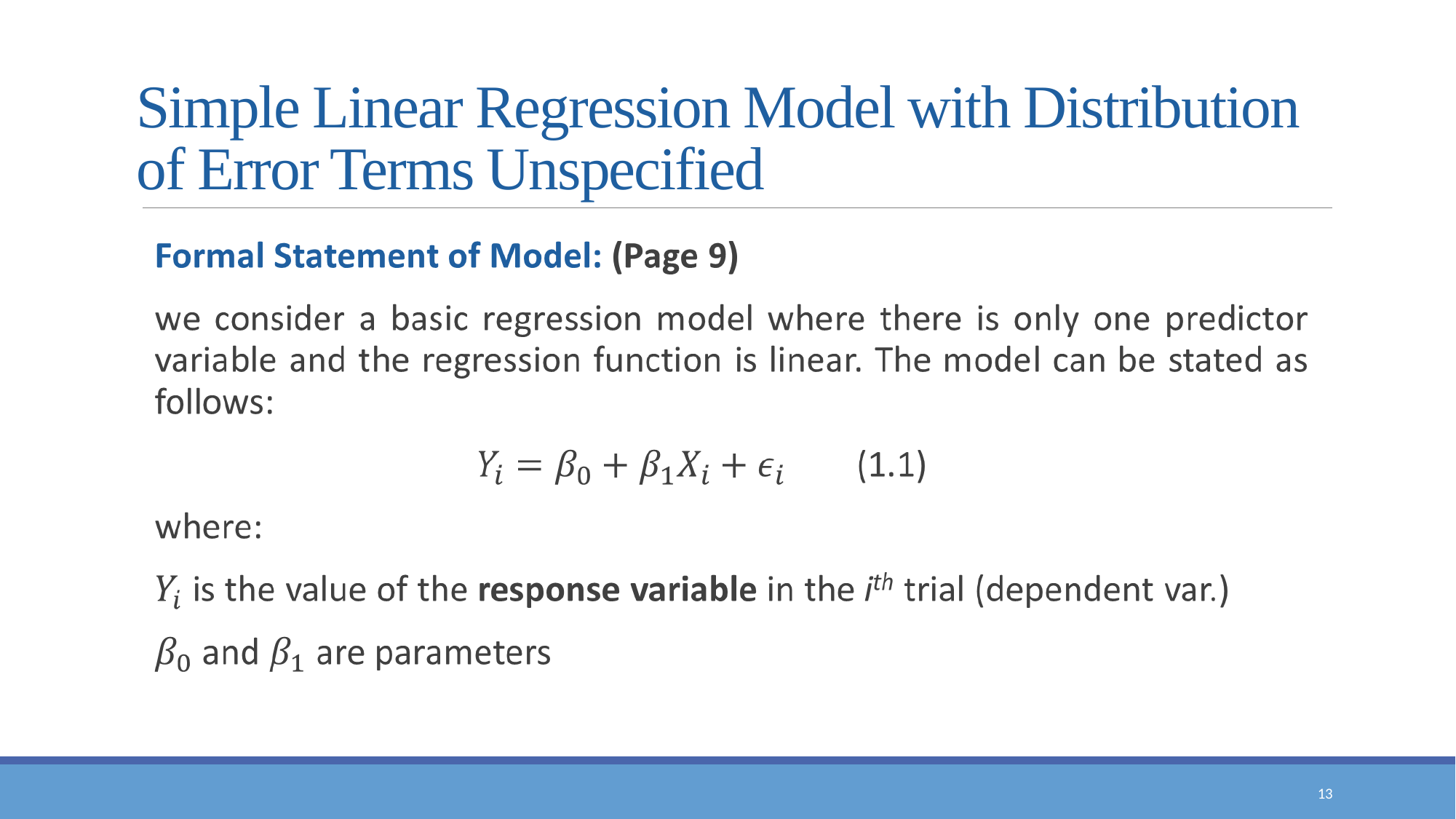

# Simple Linear Regression Model with Distribution of Error Terms Unspecified

13